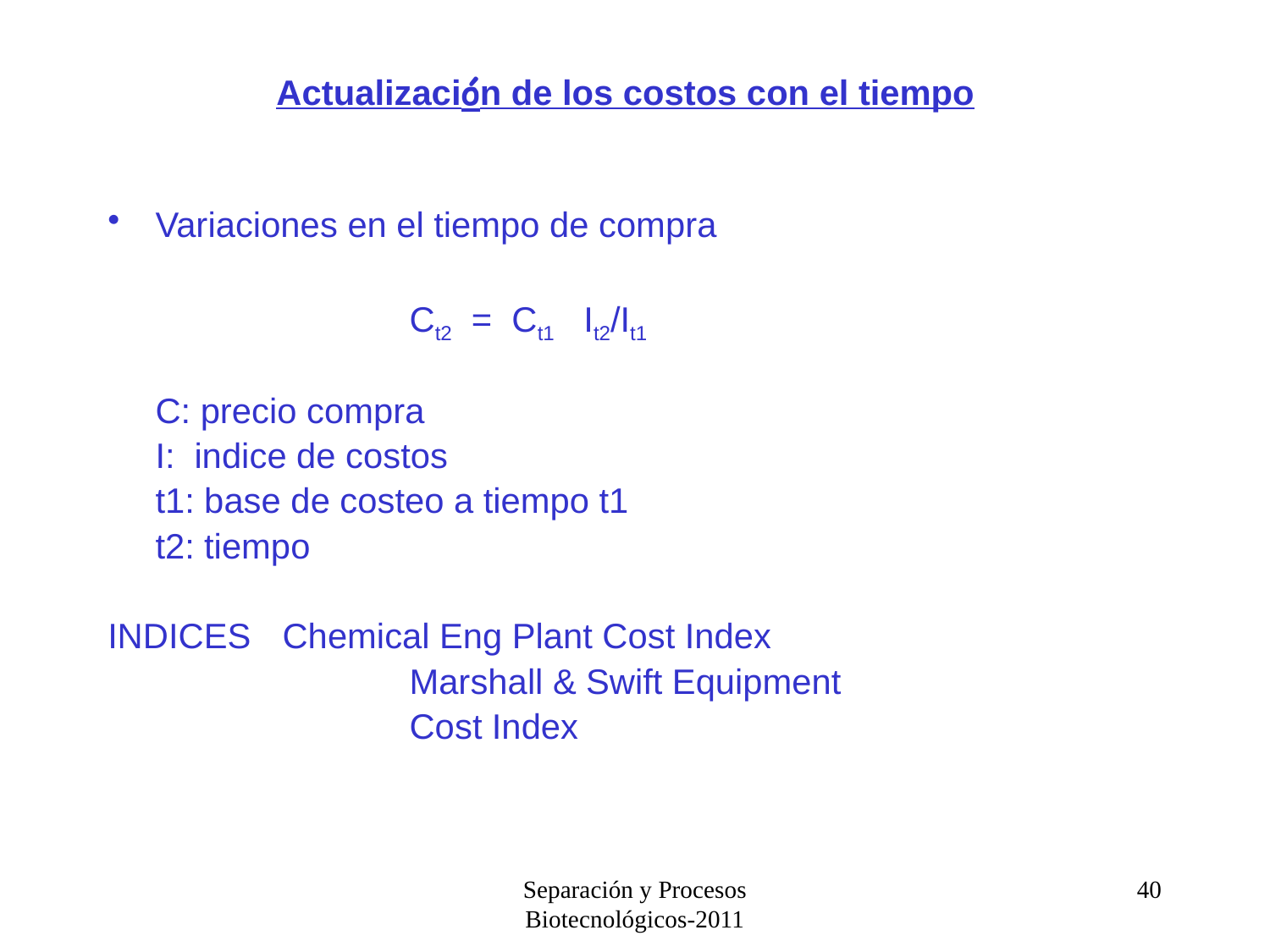

Actualización de los costos con el tiempo
Variaciones en el tiempo de compra

			Ct2  =  Ct1   It2/It1

	C: precio compra
	I:  indice de costos
	t1: base de costeo a tiempo t1
	t2: tiempo

INDICES	Chemical Eng Plant Cost Index
			Marshall & Swift Equipment
			Cost Index

Separación y Procesos Biotecnológicos-2011
40